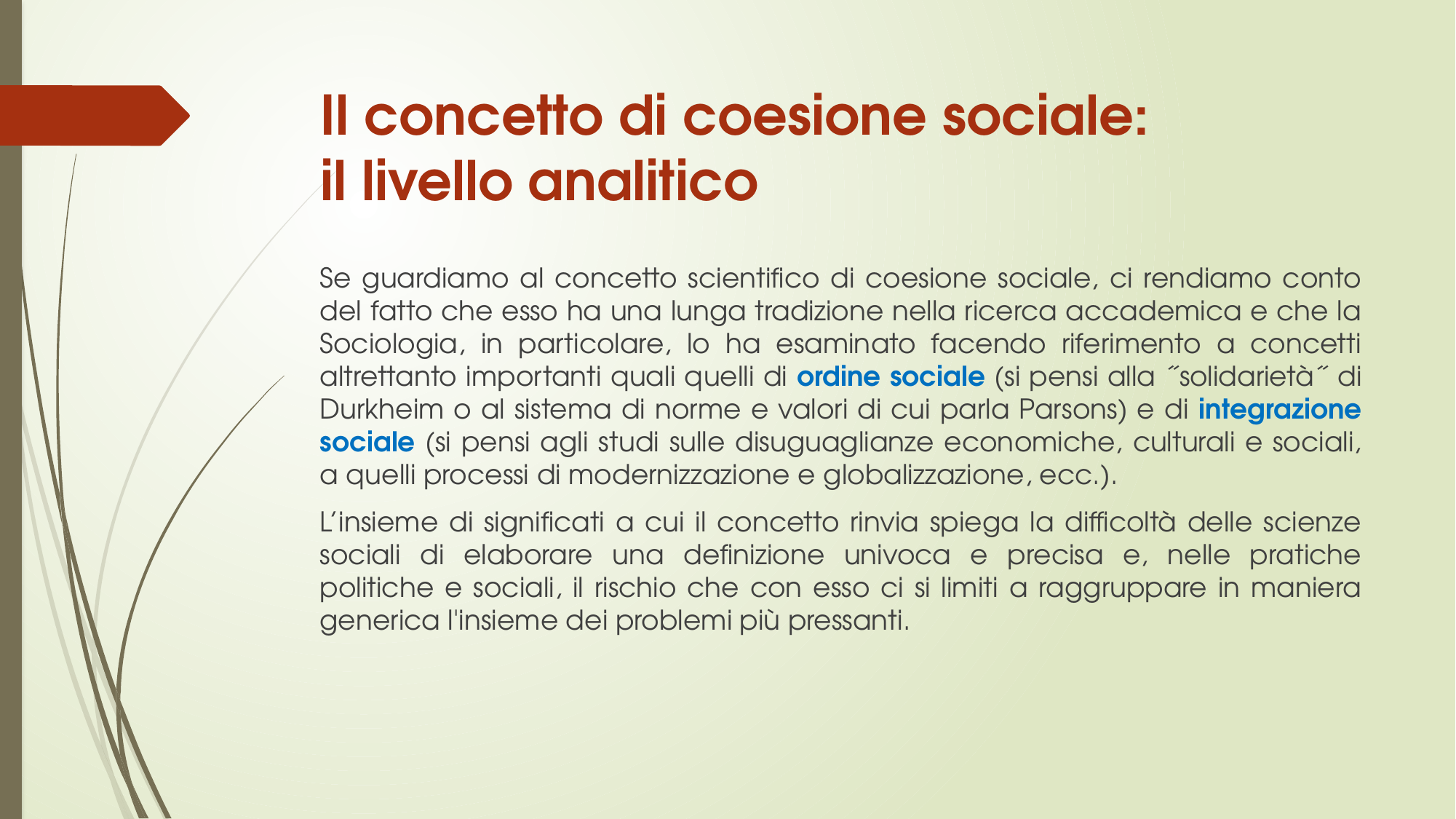

# Il concetto di coesione sociale: il livello analitico
Se guardiamo al concetto scientifico di coesione sociale, ci rendiamo conto del fatto che esso ha una lunga tradizione nella ricerca accademica e che la Sociologia, in particolare, lo ha esaminato facendo riferimento a concetti altrettanto importanti quali quelli di ordine sociale (si pensi alla ˝solidarietà˝ di Durkheim o al sistema di norme e valori di cui parla Parsons) e di integrazione sociale (si pensi agli studi sulle disuguaglianze economiche, culturali e sociali, a quelli processi di modernizzazione e globalizzazione, ecc.).
L’insieme di significati a cui il concetto rinvia spiega la difficoltà delle scienze sociali di elaborare una definizione univoca e precisa e, nelle pratiche politiche e sociali, il rischio che con esso ci si limiti a raggruppare in maniera generica l'insieme dei problemi più pressanti.